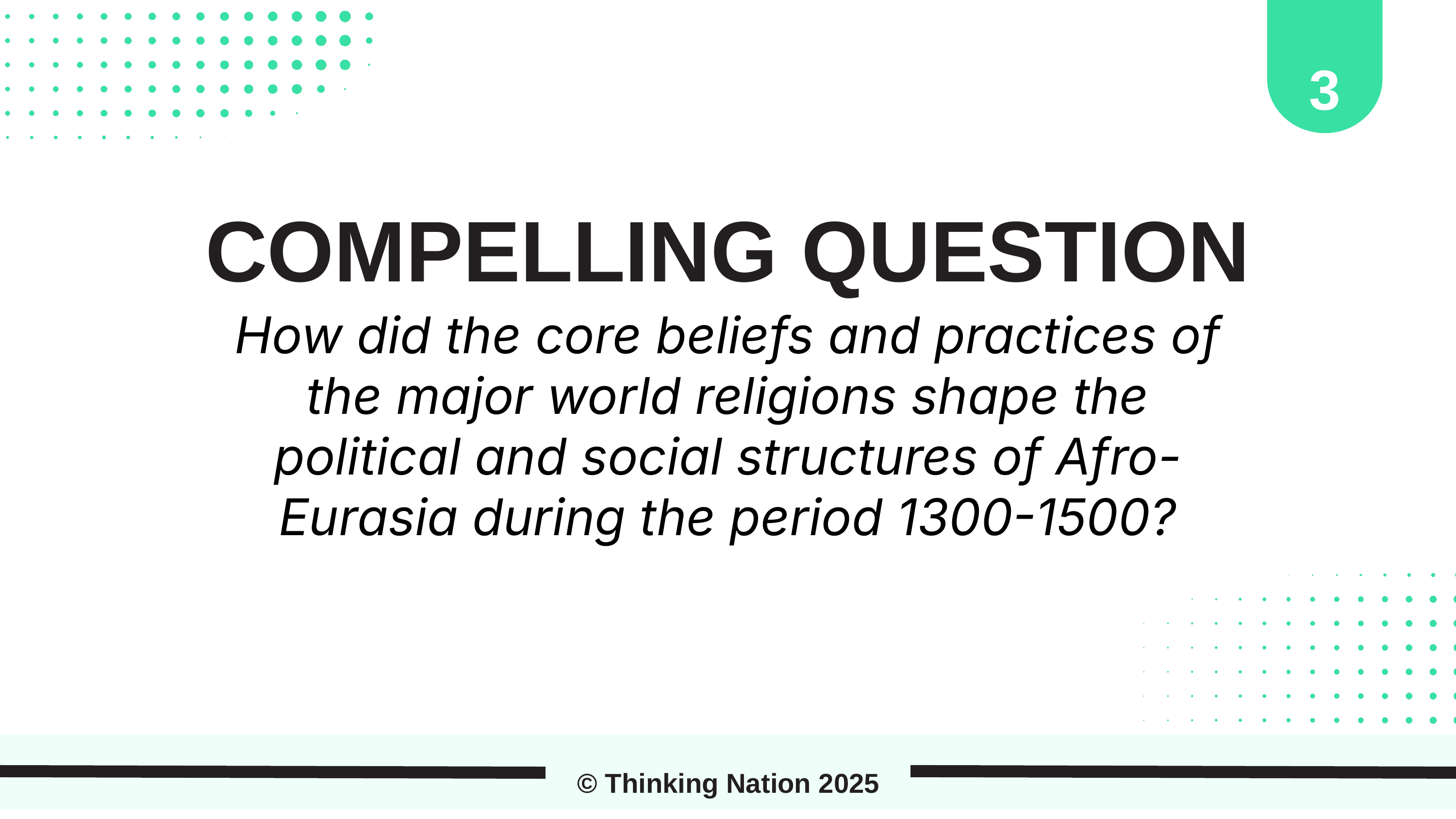

3
COMPELLING QUESTION
How did the core beliefs and practices of the major world religions shape the political and social structures of Afro-Eurasia during the period 1300-1500?

© Thinking Nation 2025